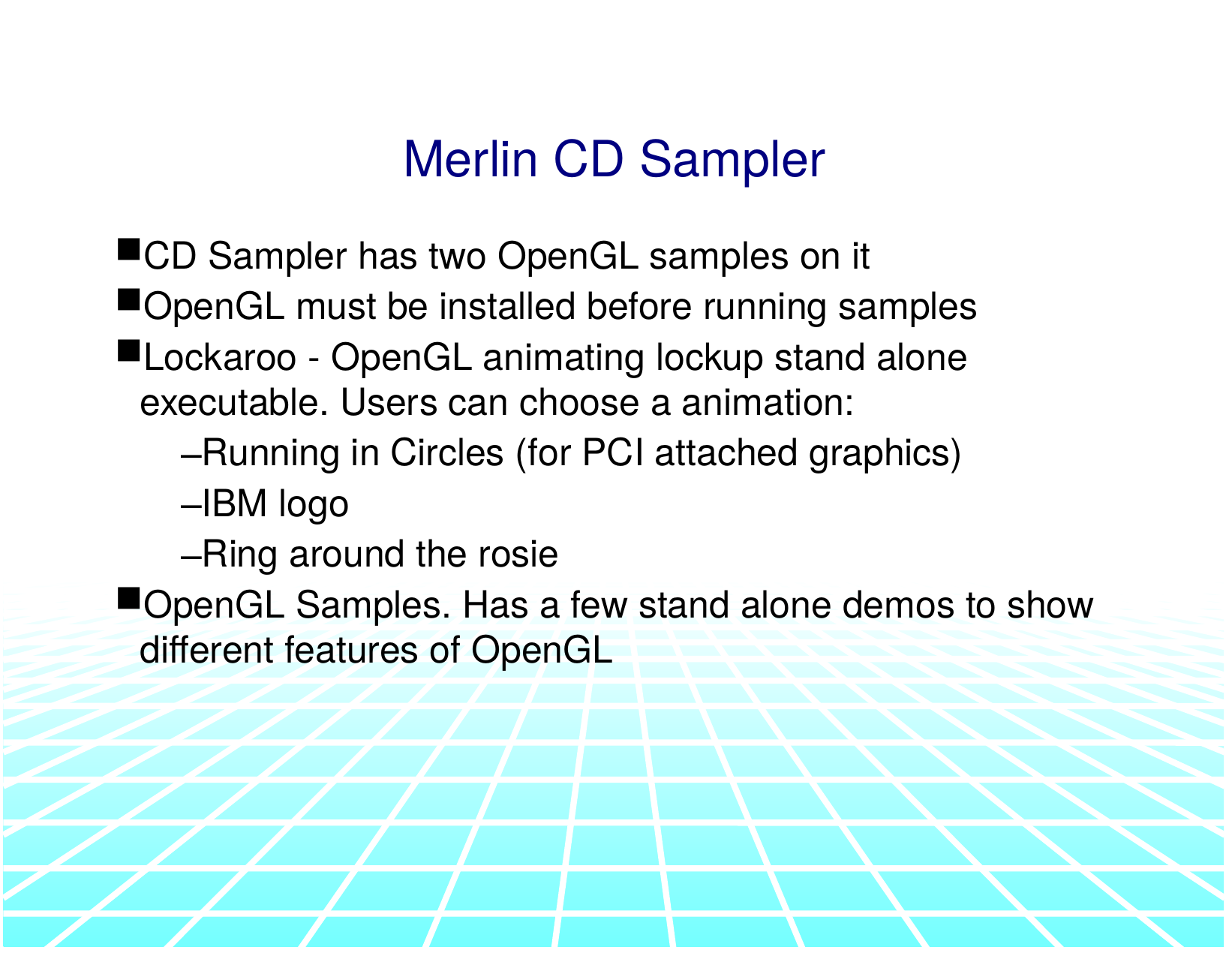

Merlin CD Sampler
CD Sampler has two OpenGL samples on it
OpenGL must be installed before running samples
Lockaroo - OpenGL animating lockup stand alone executable. Users can choose a animation:
Running in Circles (for PCI attached graphics)
IBM logo
Ring around the rosie
OpenGL Samples. Has a few stand alone demos to show different features of OpenGL